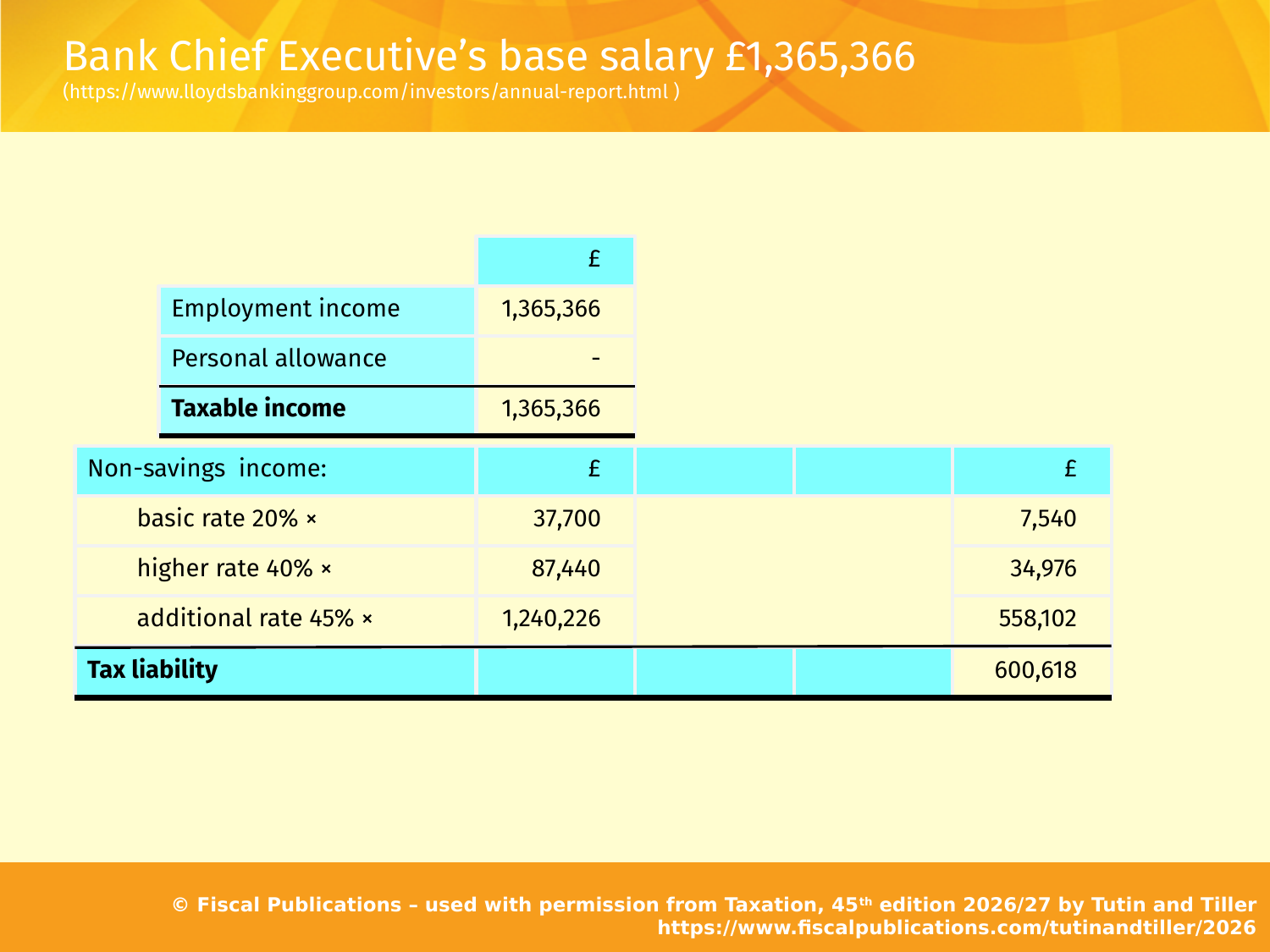

# Bank Chief Executive’s base salary £1,365,366 (https://www.lloydsbankinggroup.com/investors/annual-report.html )
	£
Employment income
	1,365,366
Personal allowance
	-
Taxable income
	1,365,366
Non-savings  income:
	£

	£
	basic rate 20% ×
	37,700
	7,540
	higher rate 40% ×
	87,440
	34,976
	additional rate 45% ×
	1,240,226
	558,102
Tax liability

	600,618